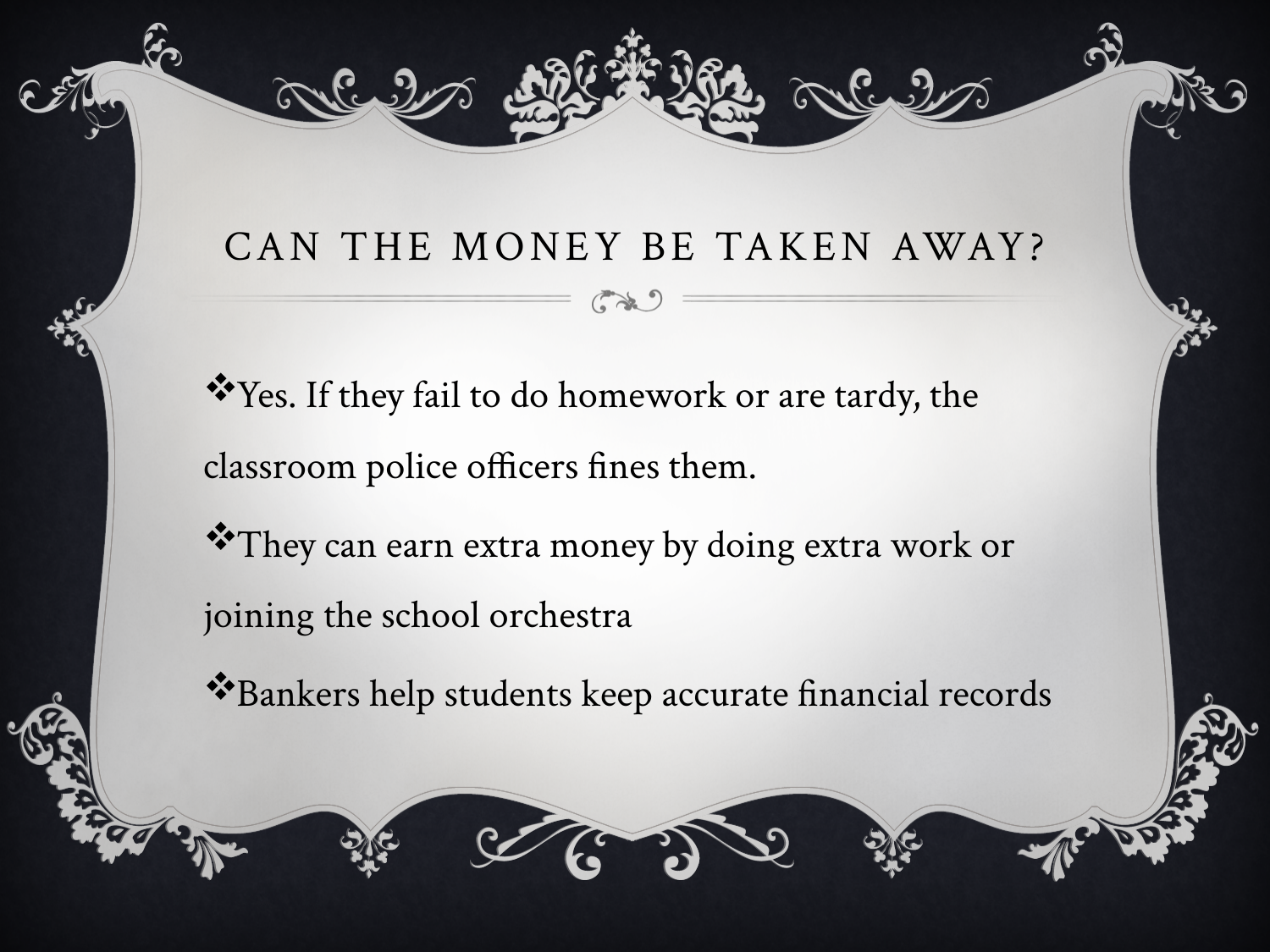

# Can the money be taken away?
Yes. If they fail to do homework or are tardy, the classroom police officers fines them.
They can earn extra money by doing extra work or joining the school orchestra
Bankers help students keep accurate financial records